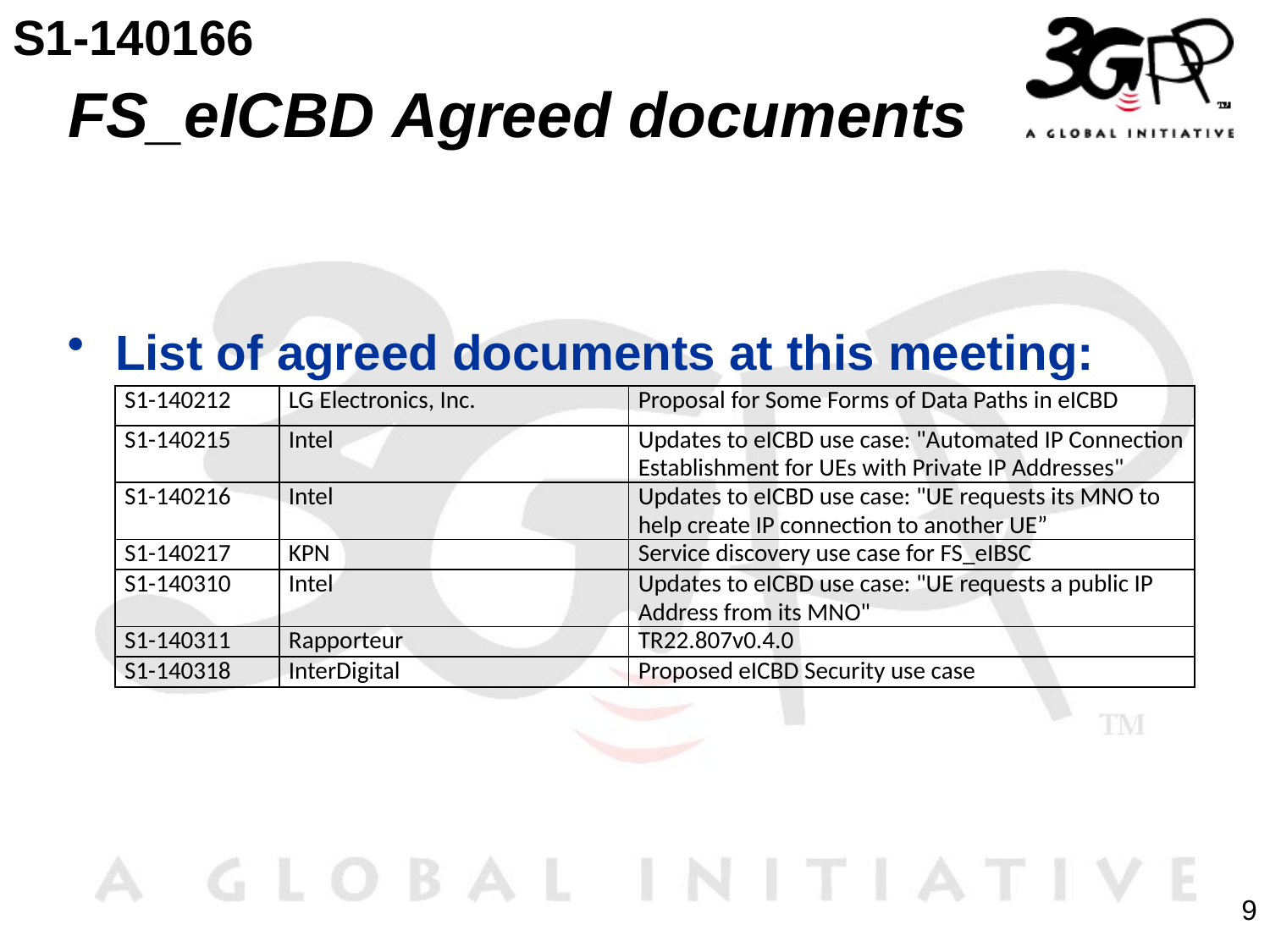

S1-140166
# FS_eICBD Agreed documents

List of agreed documents at this meeting:

| S1-140212 | LG Electronics, Inc. | Proposal for Some Forms of Data Paths in eICBD |
| --- | --- | --- |
| S1-140215 | Intel | Updates to eICBD use case: "Automated IP Connection Establishment for UEs with Private IP Addresses" |
| S1-140216 | Intel | Updates to eICBD use case: "UE requests its MNO to help create IP connection to another UE” |
| S1-140217 | KPN | Service discovery use case for FS\_eIBSC |
| S1-140310 | Intel | Updates to eICBD use case: "UE requests a public IP Address from its MNO" |
| S1-140311 | Rapporteur | TR22.807v0.4.0 |
| S1-140318 | InterDigital | Proposed eICBD Security use case |
9